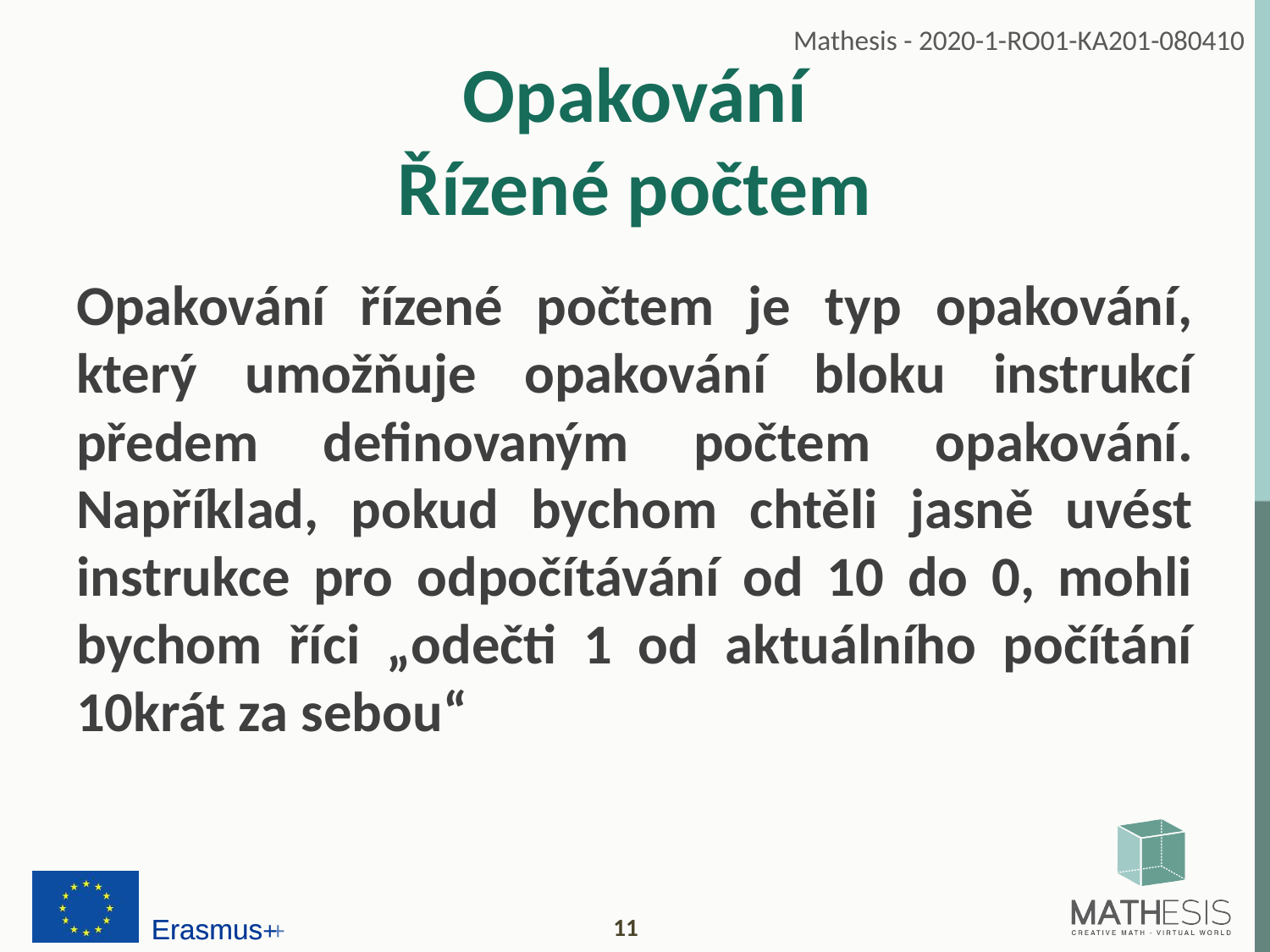

# Opakování
Řízené počtem
Opakování řízené počtem je typ opakování, který umožňuje opakování bloku instrukcí předem definovaným počtem opakování. Například, pokud bychom chtěli jasně uvést instrukce pro odpočítávání od 10 do 0, mohli bychom říci „odečti 1 od aktuálního počítání 10krát za sebou“